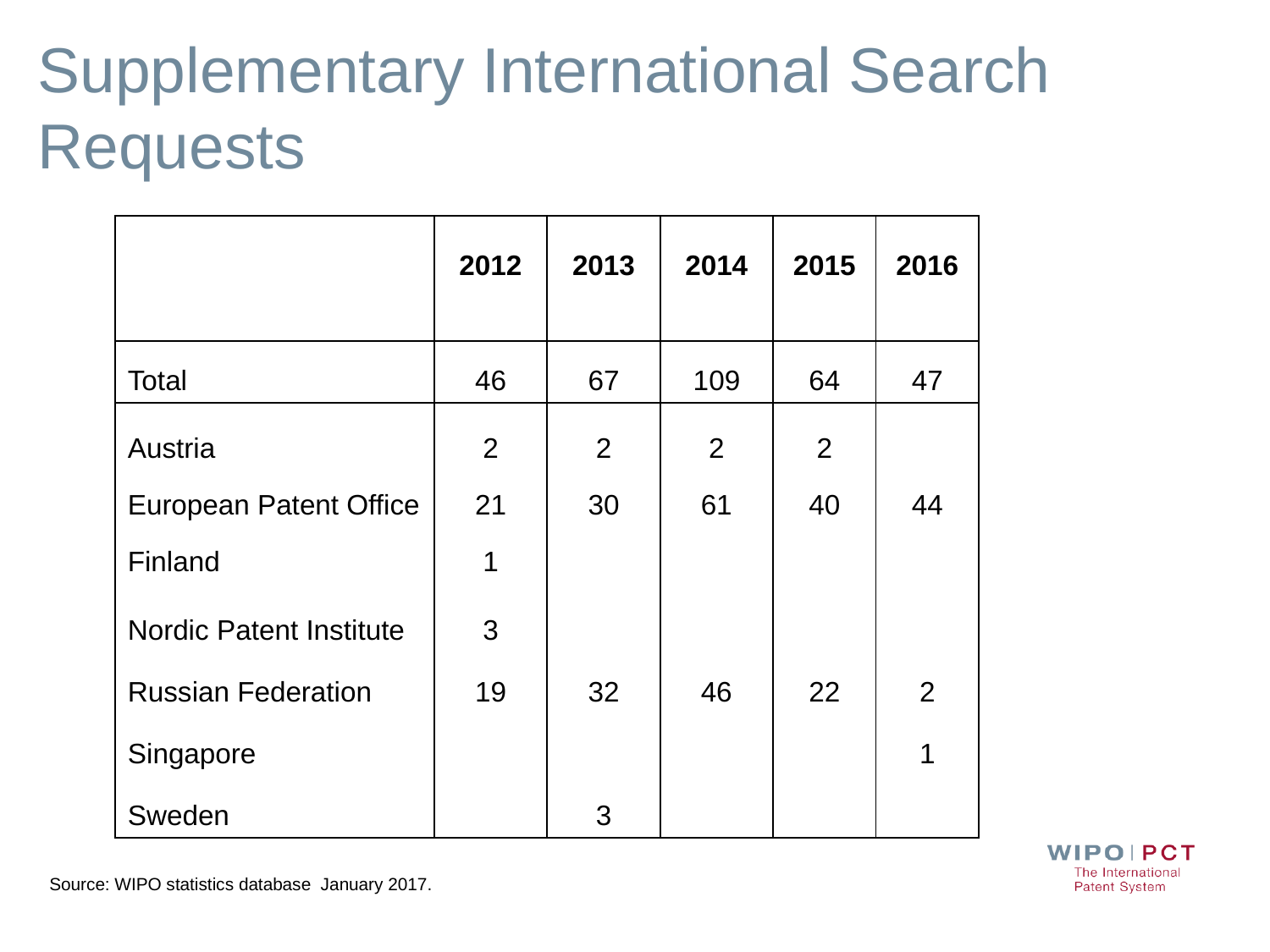

# Supplementary International Search Requests
|  | 2012 | 2013 | 2014 | 2015 | 2016 |
| --- | --- | --- | --- | --- | --- |
|  |  |  |  |  |  |
| Total | 46 | 67 | 109 | 64 | 47 |
| Austria | 2 | 2 | 2 | 2 |  |
| European Patent Office | 21 | 30 | 61 | 40 | 44 |
| Finland | 1 |  |  |  |  |
| Nordic Patent Institute | 3 |  |  |  |  |
| Russian Federation | 19 | 32 | 46 | 22 | 2 |
| Singapore |  |  |  |  | 1 |
| Sweden |  | 3 |  |  |  |

Source: WIPO statistics database  January 2017.